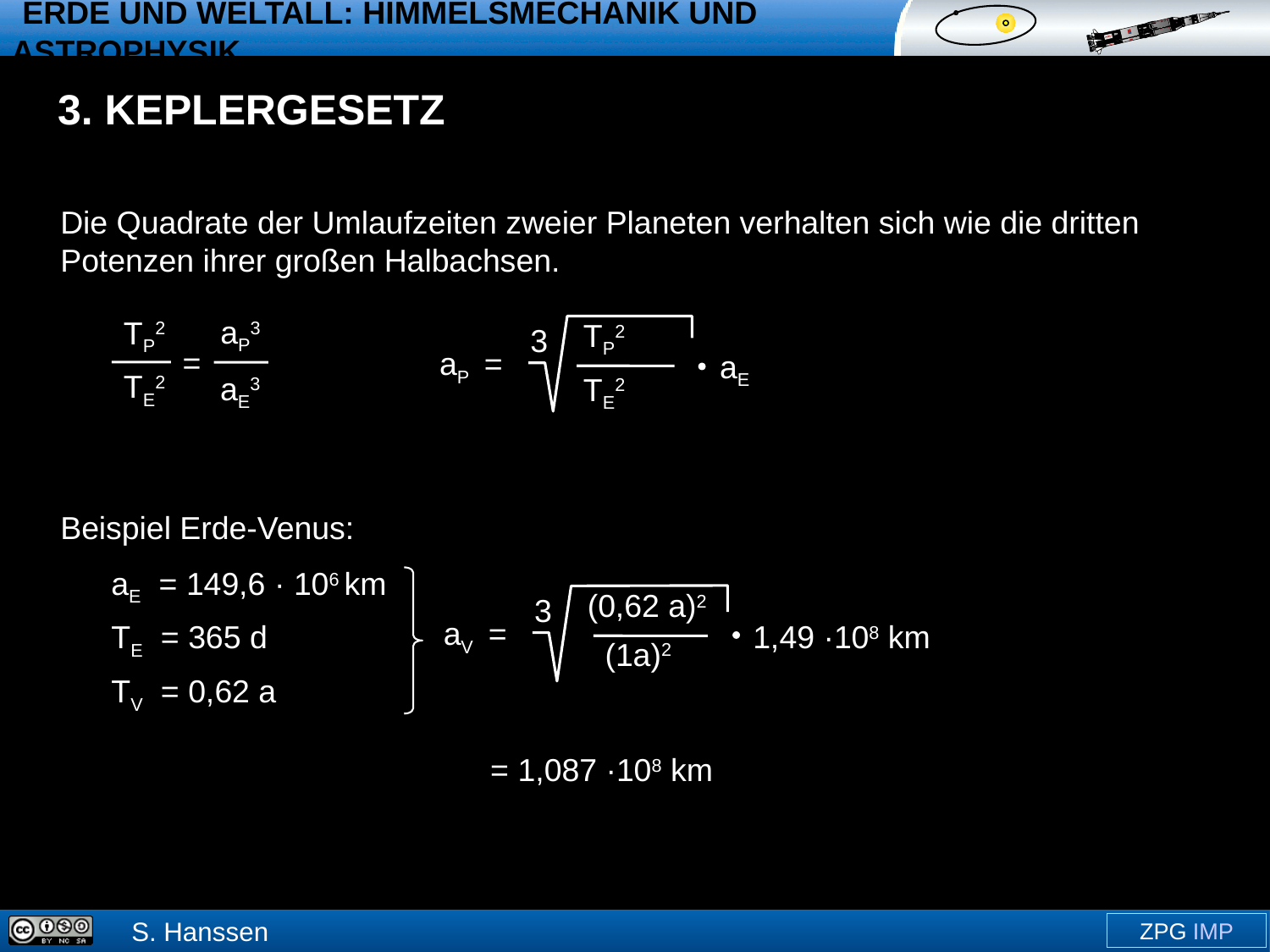

2. Kepler-Gesetz
3. Keplergesetz
Die Quadrate der Umlaufzeiten zweier Planeten verhalten sich wie die dritten Potenzen ihrer großen Halbachsen.
aP3
TP2
TE2
=

TP2
TE2

3

aE

aP   =
aE3
Beispiel Erde-Venus:
aE  = 149,6 · 106 km
TE  = 365 d
TV  = 0,62 a

(0,62 a)2
  (1a)2
3

aV   =
1,49 ·108 km

= 1,087 ·108 km ≈ 109 Mio km